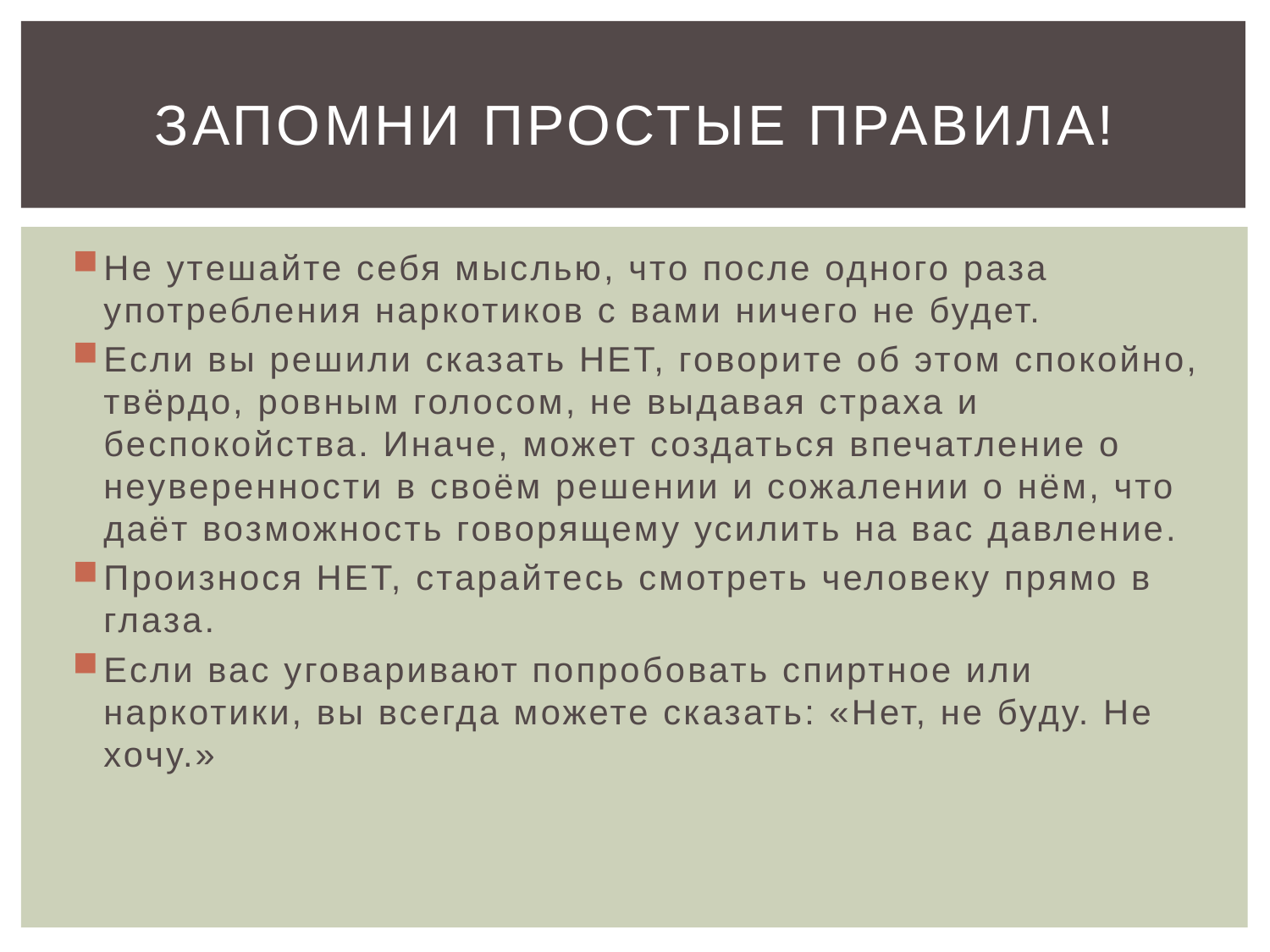

# Запомни простые правила!
Не утешайте себя мыслью, что после одного раза употребления наркотиков с вами ничего не будет.
Если вы решили сказать НЕТ, говорите об этом спокойно, твёрдо, ровным голосом, не выдавая страха и беспокойства. Иначе, может создаться впечатление о неуверенности в своём решении и сожалении о нём, что даёт возможность говорящему усилить на вас давление.
Произнося НЕТ, старайтесь смотреть человеку прямо в глаза.
Если вас уговаривают попробовать спиртное или наркотики, вы всегда можете сказать: «Нет, не буду. Не хочу.»